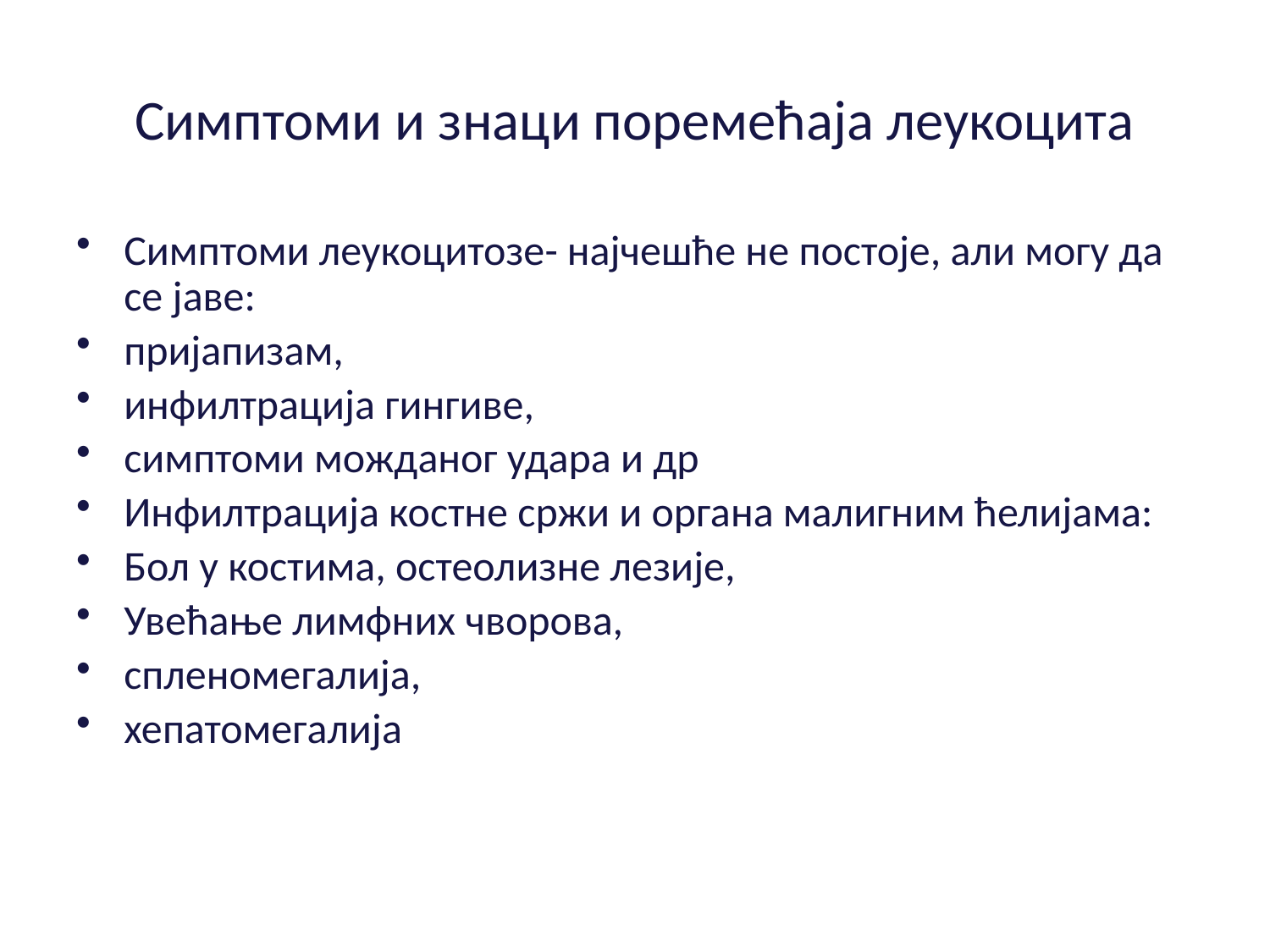

# Симптоми и знаци поремећаја леукоцита
Симптоми леукоцитозе- најчешће не постоје, али могу да се јаве:
пријапизам,
инфилтрација гингиве,
симптоми можданог удара и др
Инфилтрација костне сржи и органа малигним ћелијама:
Бол у костима, остеолизне лезије,
Увећање лимфних чворова,
спленомегалија,
хепатомегалија